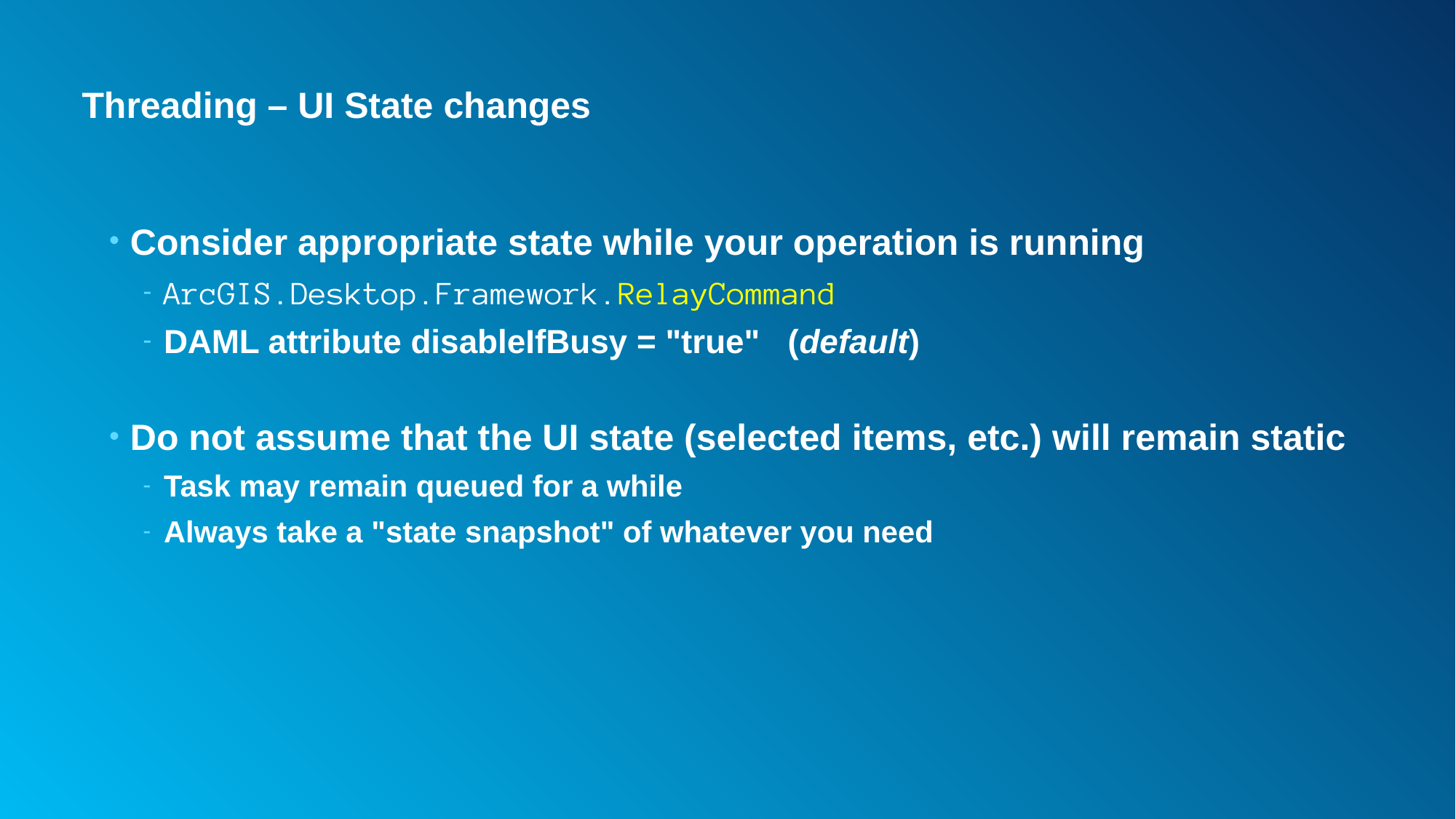

# Threading – UI State changes
Consider appropriate state while your operation is running
ArcGIS.Desktop.Framework.RelayCommand
DAML attribute disableIfBusy = "true"   (default)
Do not assume that the UI state (selected items, etc.) will remain static
Task may remain queued for a while
Always take a "state snapshot" of whatever you need